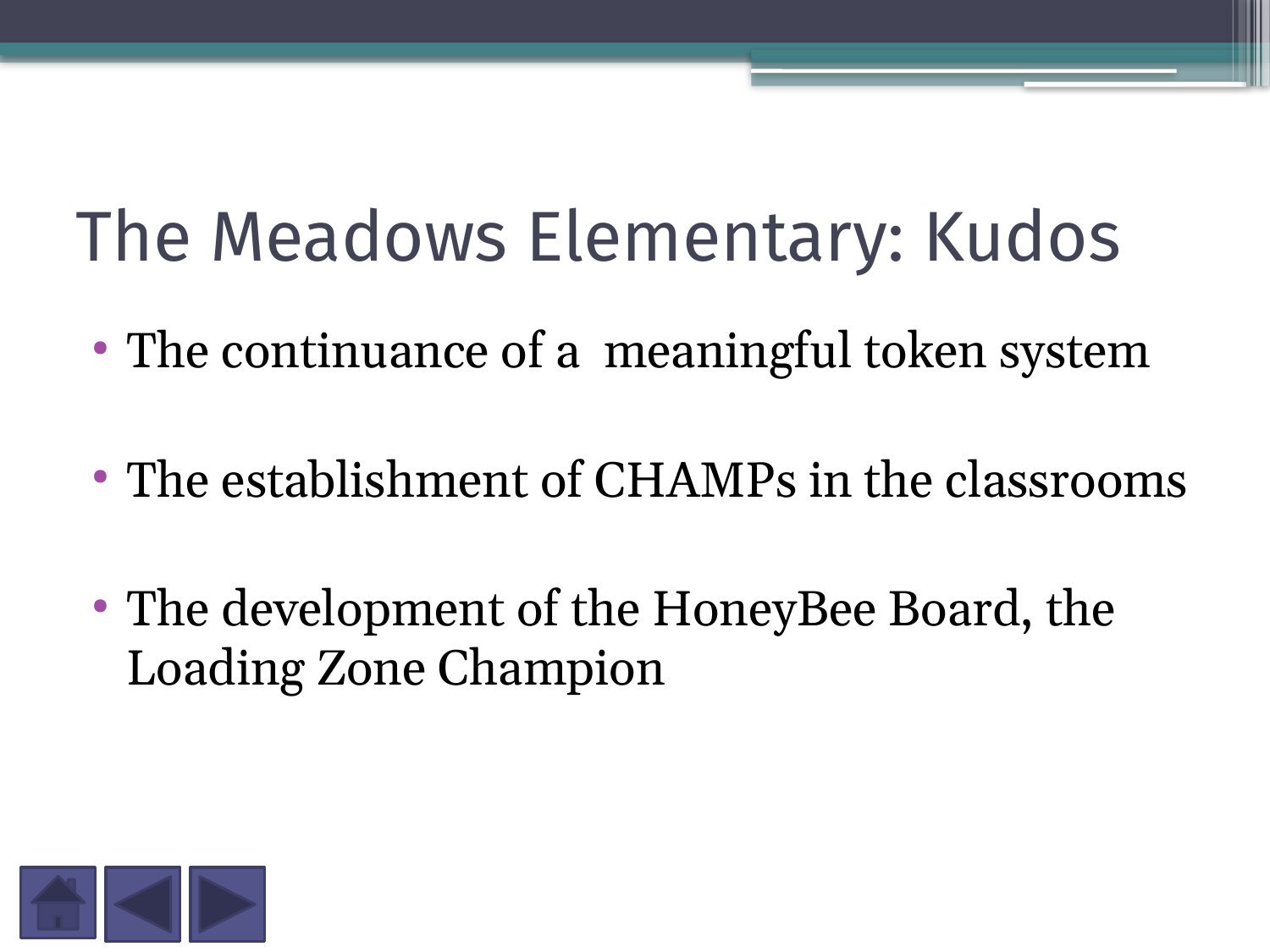

# The Meadows Elementary: Kudos
The continuance of a  meaningful token system

The establishment of CHAMPs in the classrooms

The development of the HoneyBee Board, the Loading Zone Champion